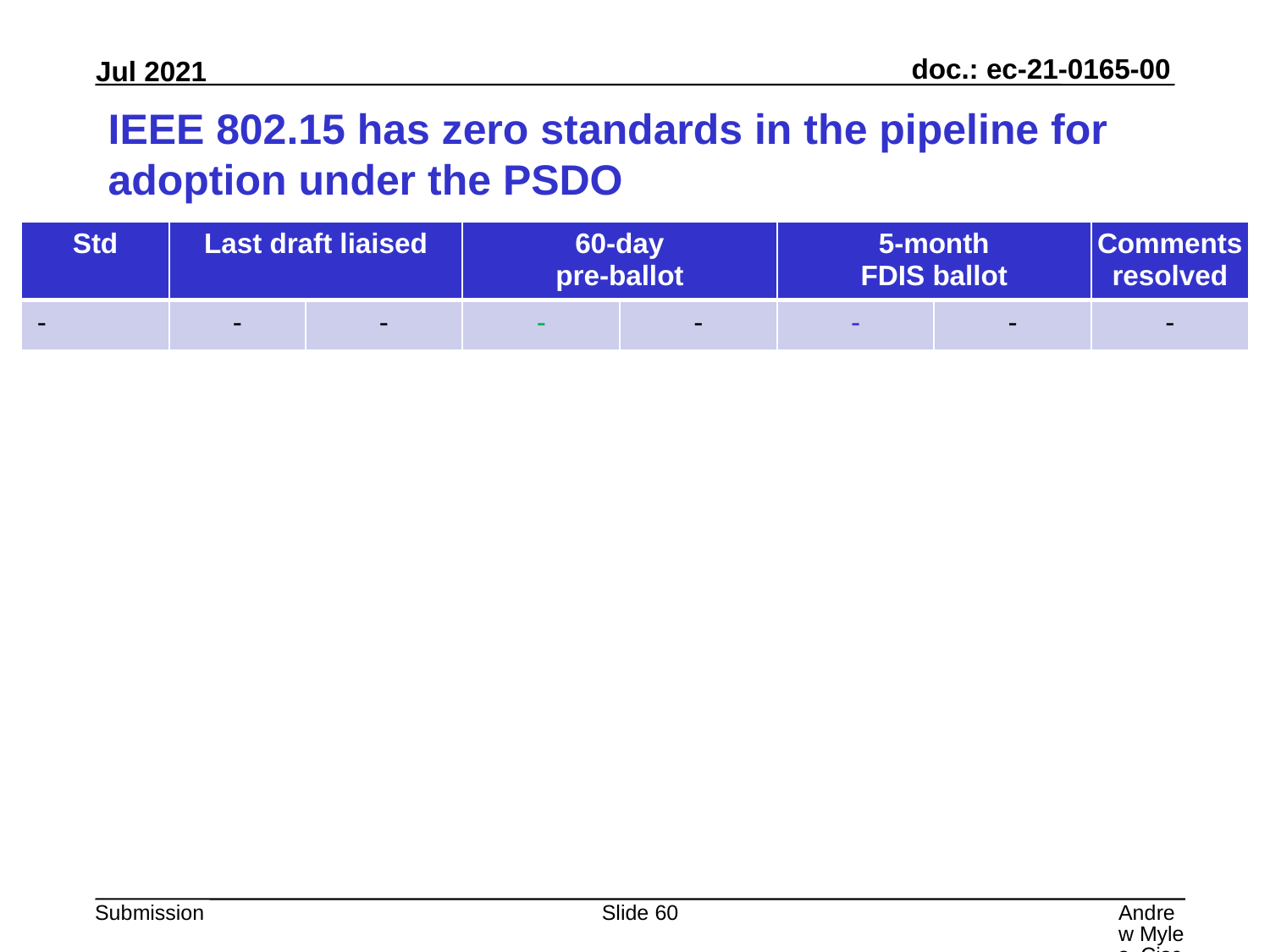

# IEEE 802.15 has zero standards in the pipeline for adoption under the PSDO
| Std | Last draft liaised |  | 60-day pre-ballot |  | 5-month FDIS ballot |  | Comments resolved |
| --- | --- | --- | --- | --- | --- | --- | --- |
| - | - | - | - | - | - | - | - |
Slide 60
Andrew Myles, Cisco